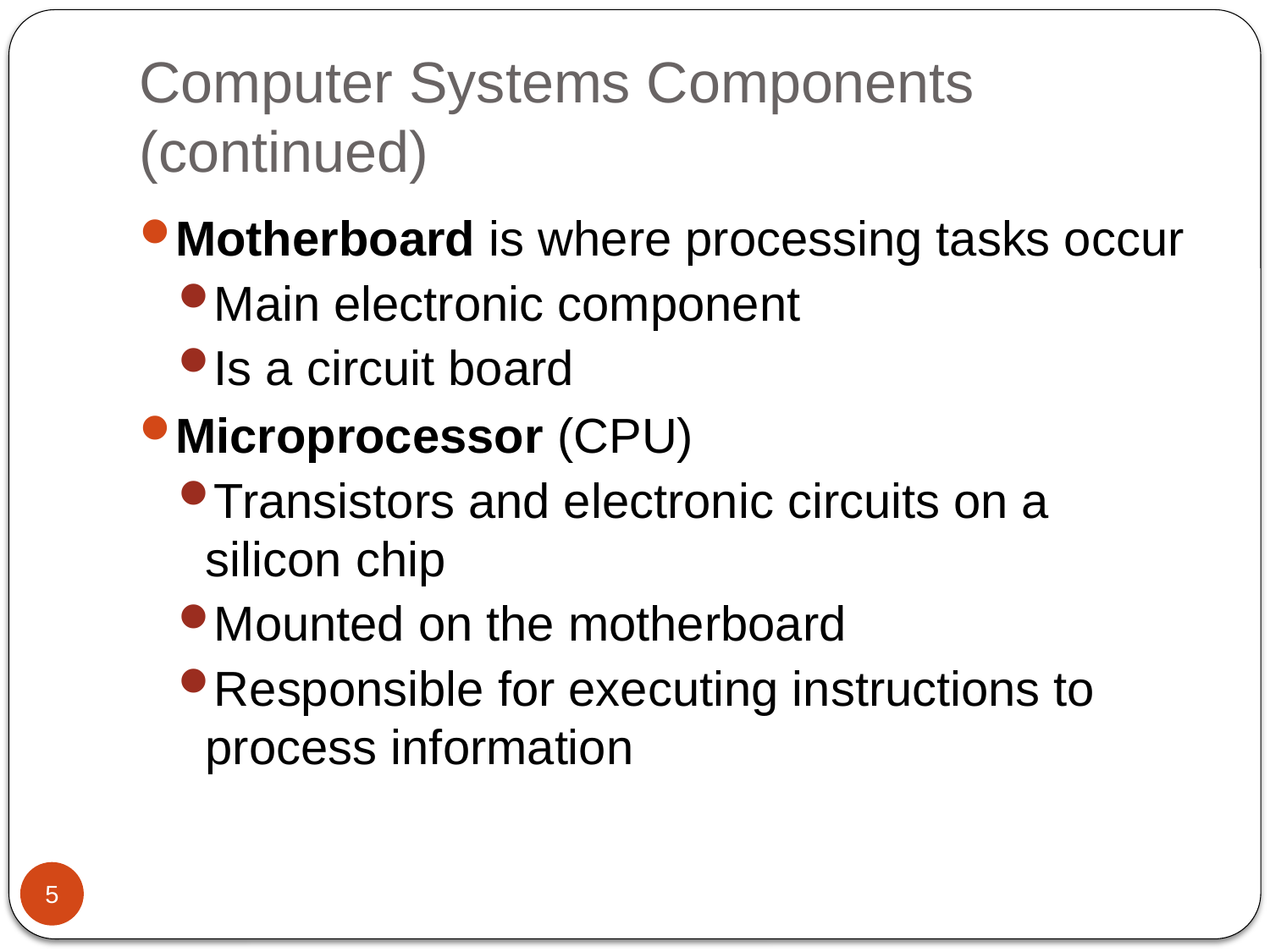

# Computer Systems Components (continued)
Motherboard is where processing tasks occur
Main electronic component
Is a circuit board
Microprocessor (CPU)
Transistors and electronic circuits on a silicon chip
Mounted on the motherboard
Responsible for executing instructions to process information

5